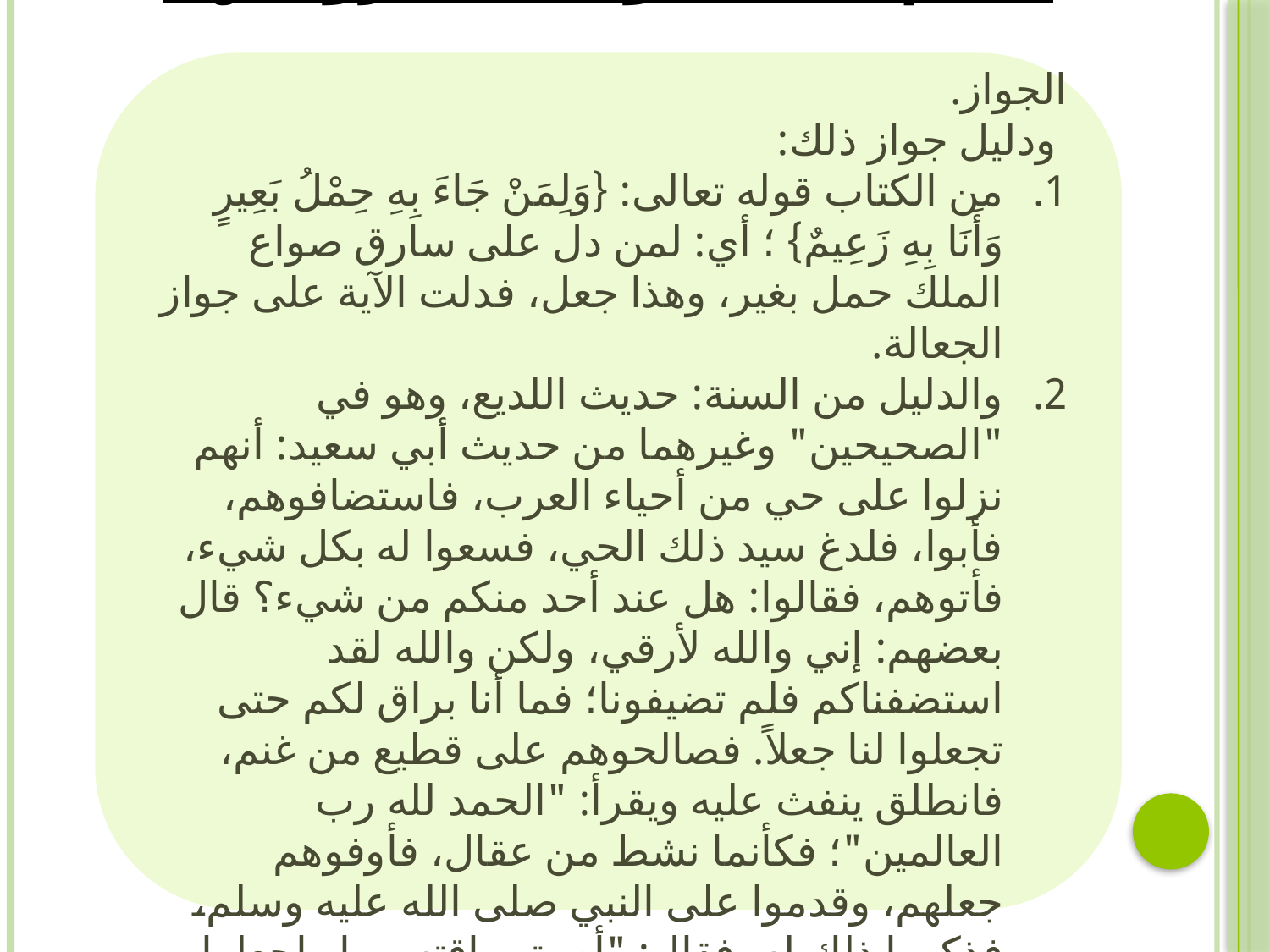

*حكم الجعالة، ودليل مشروعيتها:

الجواز.
 ودليل جواز ذلك:
من الكتاب قوله تعالى: {وَلِمَنْ جَاءَ بِهِ حِمْلُ بَعِيرٍ وَأَنَا بِهِ زَعِيمٌ} ؛ أي: لمن دل على سارق صواع الملك حمل بغير، وهذا جعل، فدلت الآية على جواز الجعالة.
والدليل من السنة: حديث اللديع، وهو في "الصحيحين" وغيرهما من حديث أبي سعيد: أنهم نزلوا على حي من أحياء العرب، فاستضافوهم، فأبوا، فلدغ سيد ذلك الحي، فسعوا له بكل شيء، فأتوهم، فقالوا: هل عند أحد منكم من شيء؟ قال بعضهم: إني والله لأرقي، ولكن والله لقد استضفناكم فلم تضيفونا؛ فما أنا براق لكم حتى تجعلوا لنا جعلاً. فصالحوهم على قطيع من غنم، فانطلق ينفث عليه ويقرأ: "الحمد لله رب العالمين"؛ فكأنما نشط من عقال، فأوفوهم جعلهم، وقدموا على النبي صلى الله عليه وسلم، فذكروا ذلك له، فقال: "أصبتم، اقتسموا واجعلوا لي معكم سهما".